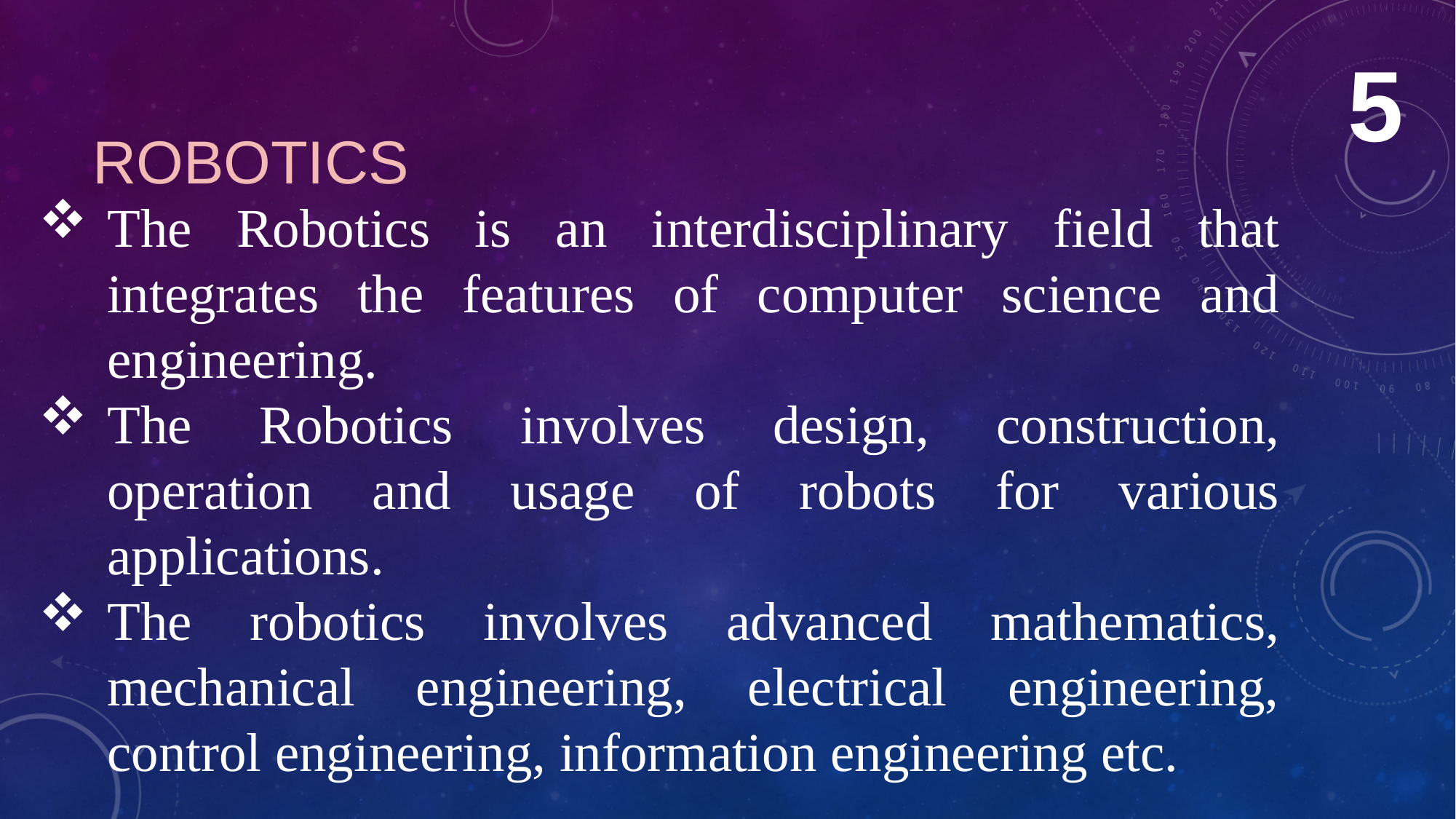

5
# Robotics
The Robotics is an interdisciplinary field that integrates the features of computer science and engineering.
The Robotics involves design, construction, operation and usage of robots for various applications.
The robotics involves advanced mathematics, mechanical engineering, electrical engineering, control engineering, information engineering etc.